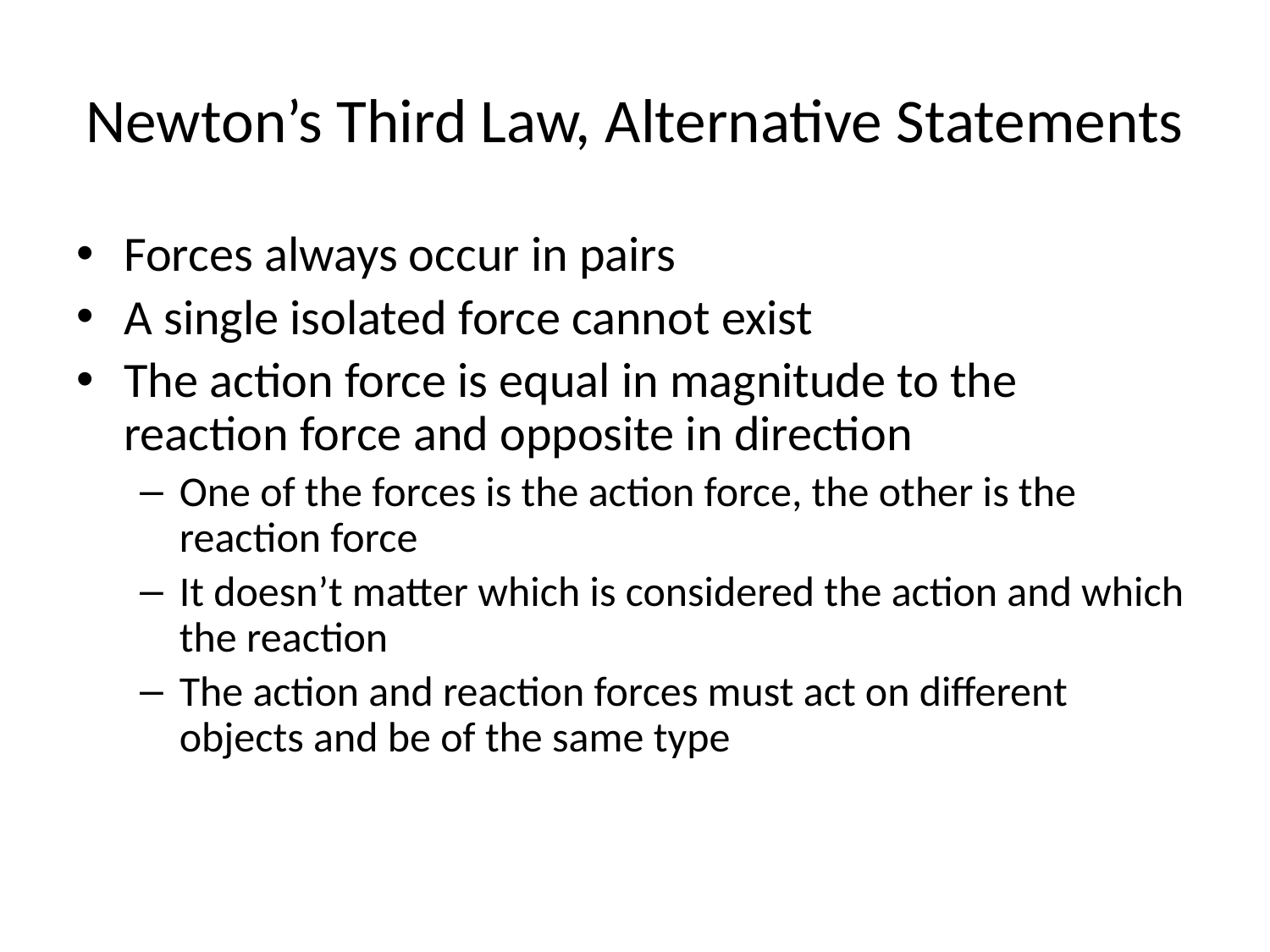

# Newton’s Third Law, Alternative Statements
Forces always occur in pairs
A single isolated force cannot exist
The action force is equal in magnitude to the reaction force and opposite in direction
One of the forces is the action force, the other is the reaction force
It doesn’t matter which is considered the action and which the reaction
The action and reaction forces must act on different objects and be of the same type